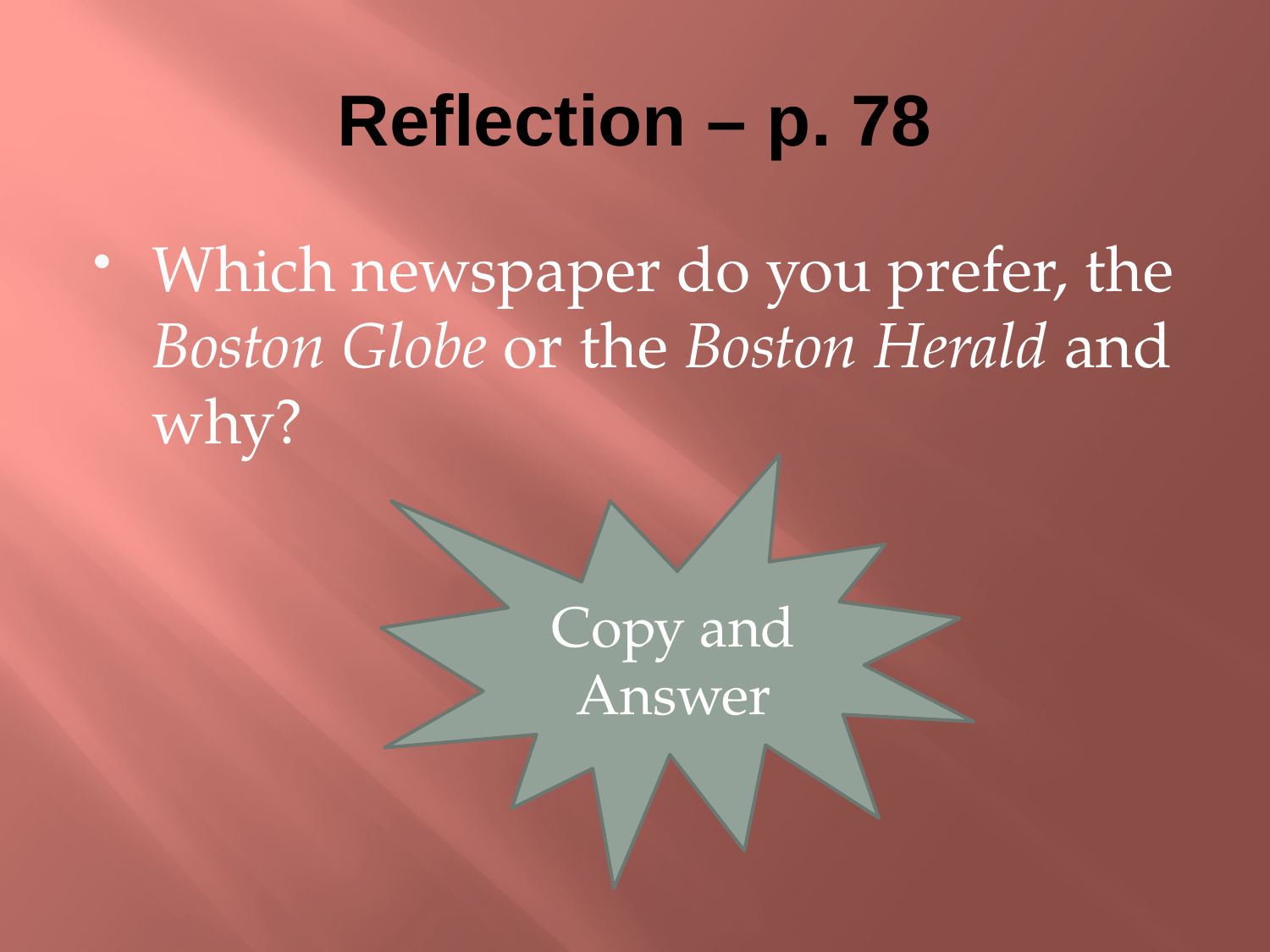

# Reflection – p. 78
Which newspaper do you prefer, the Boston Globe or the Boston Herald and why?
Copy and Answer